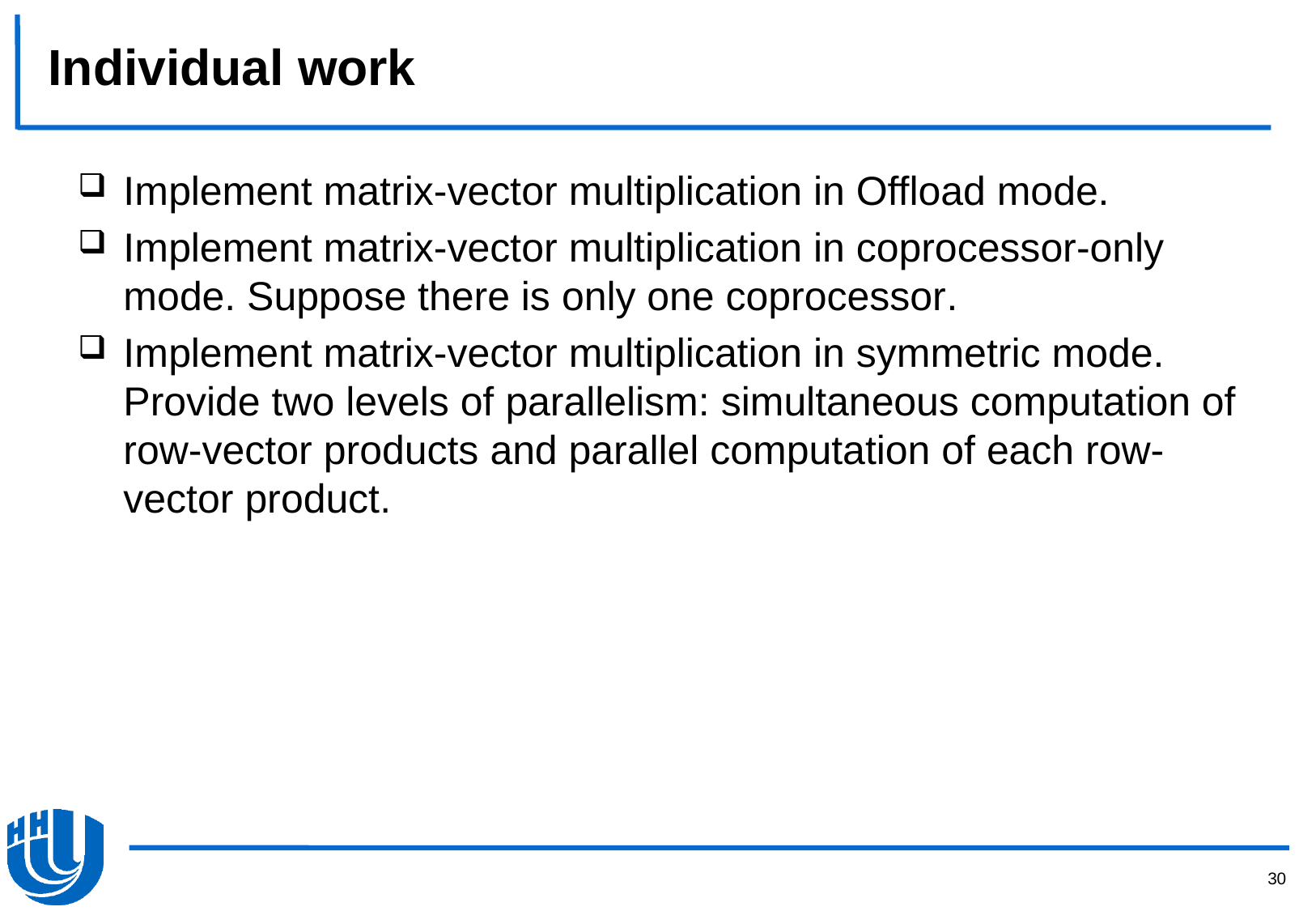

# Individual work
Implement matrix-vector multiplication in Offload mode.
Implement matrix-vector multiplication in coprocessor-only mode. Suppose there is only one coprocessor.
Implement matrix-vector multiplication in symmetric mode. Provide two levels of parallelism: simultaneous computation of row-vector products and parallel computation of each row-vector product.
30